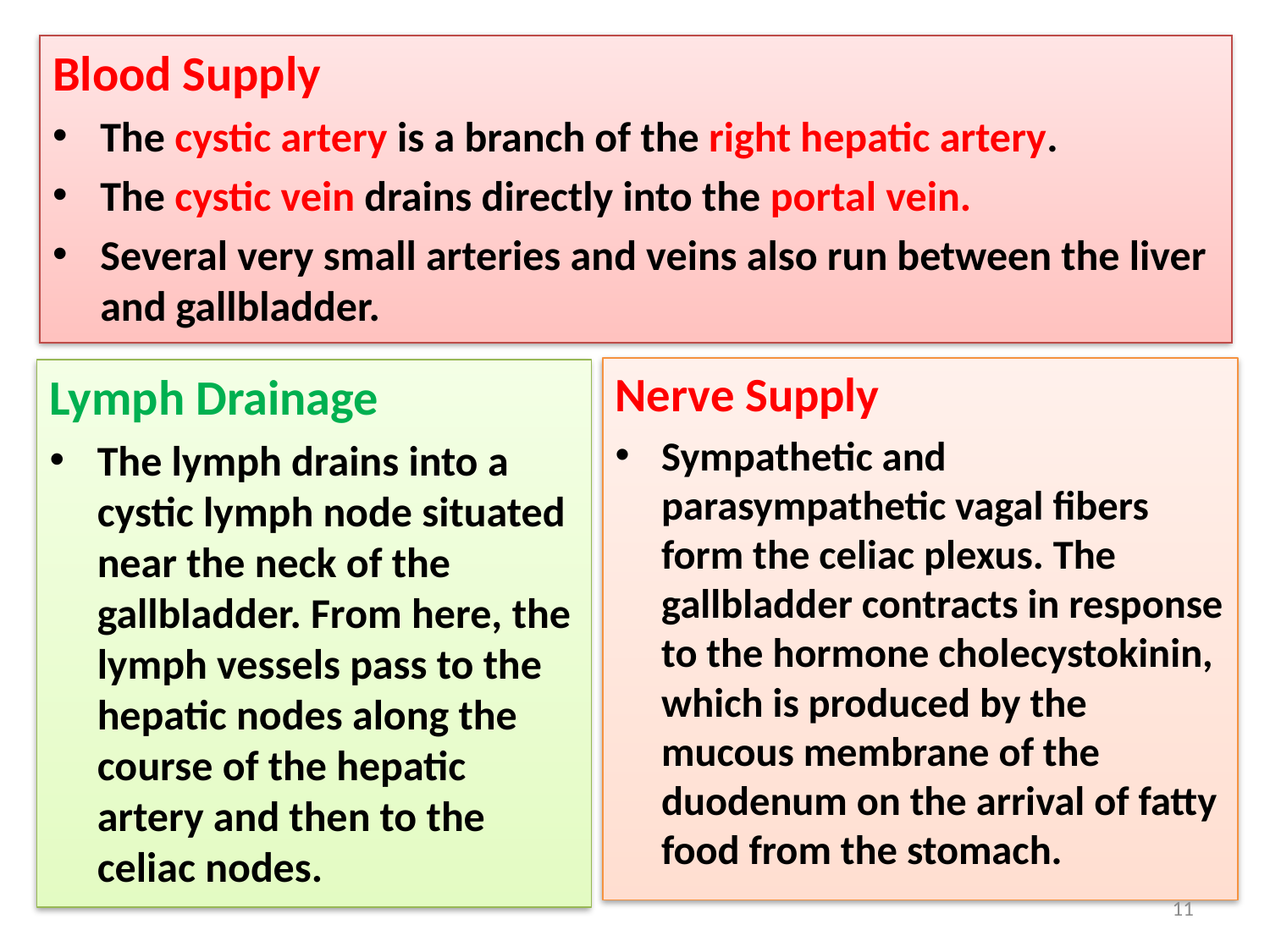

Blood Supply
The cystic artery is a branch of the right hepatic artery.
The cystic vein drains directly into the portal vein.
Several very small arteries and veins also run between the liver and gallbladder.
Nerve Supply
Sympathetic and parasympathetic vagal fibers form the celiac plexus. The gallbladder contracts in response to the hormone cholecystokinin, which is produced by the mucous membrane of the duodenum on the arrival of fatty food from the stomach.

Lymph Drainage
The lymph drains into a cystic lymph node situated near the neck of the gallbladder. From here, the lymph vessels pass to the hepatic nodes along the course of the hepatic artery and then to the celiac nodes.

11